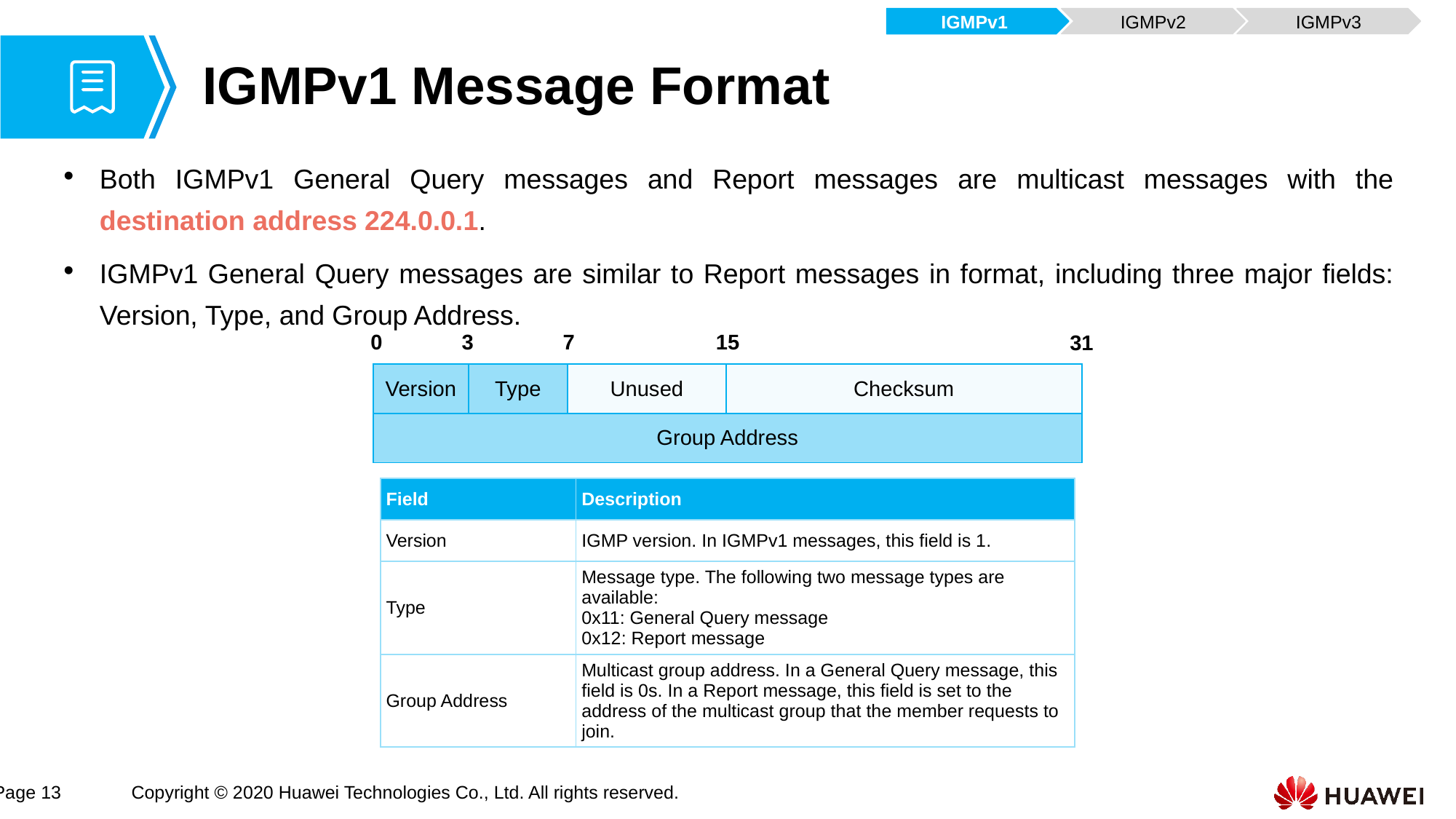

IGMPv1
IGMPv2
IGMPv3
# IGMPv1 Message Format
Both IGMPv1 General Query messages and Report messages are multicast messages with the destination address 224.0.0.1.
IGMPv1 General Query messages are similar to Report messages in format, including three major fields: Version, Type, and Group Address.
0
3
7
15
31
| Version | Type | Unused | Checksum |
| --- | --- | --- | --- |
| Group Address |  |  |  |
| Field | Description |
| --- | --- |
| Version | IGMP version. In IGMPv1 messages, this field is 1. |
| Type | Message type. The following two message types are available: 0x11: General Query message 0x12: Report message |
| Group Address | Multicast group address. In a General Query message, this field is 0s. In a Report message, this field is set to the address of the multicast group that the member requests to join. |